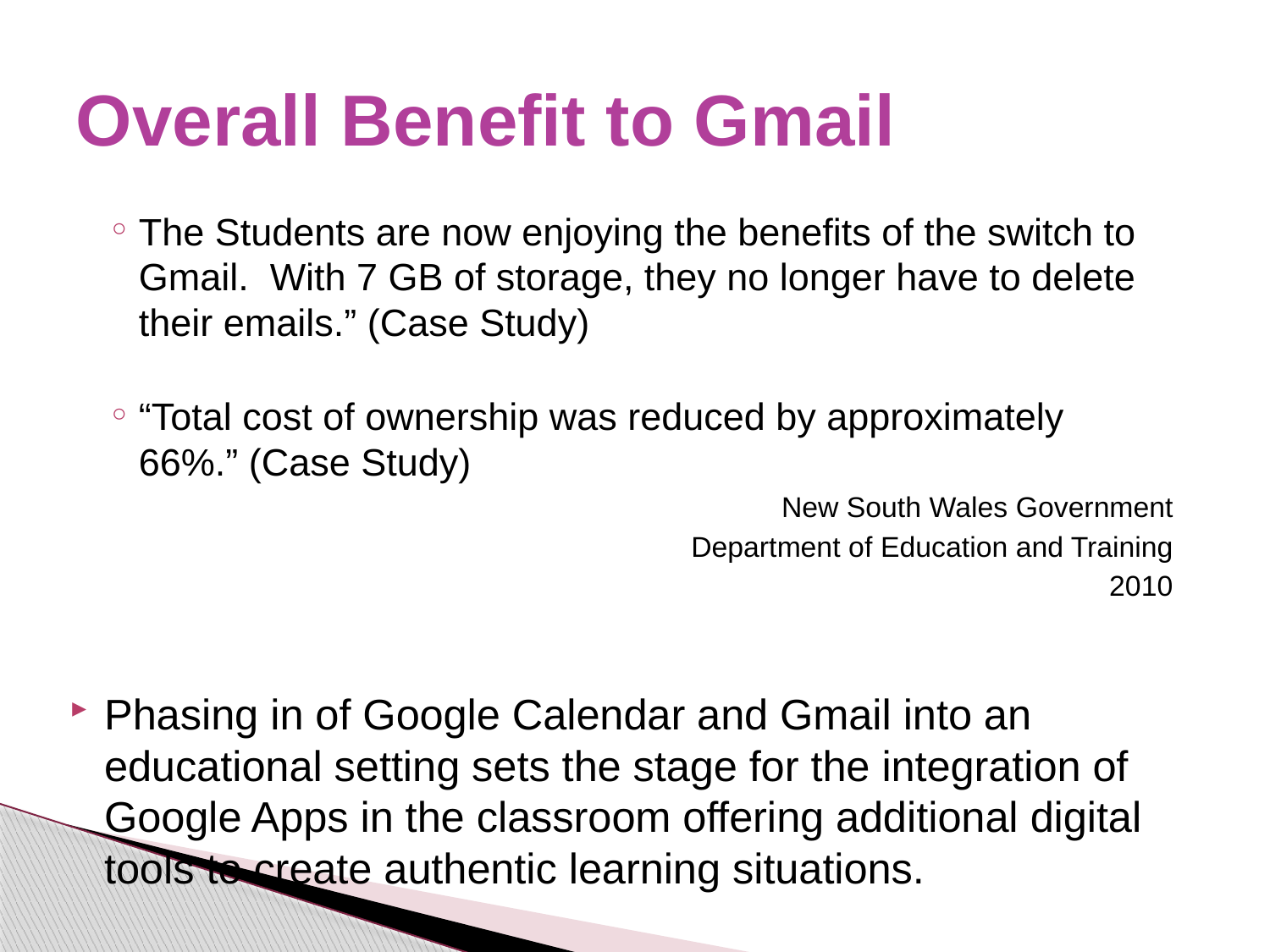

# Overall Benefit to Gmail
The Students are now enjoying the benefits of the switch to Gmail.  With 7 GB of storage, they no longer have to delete their emails.” (Case Study)

“Total cost of ownership was reduced by approximately 66%.” (Case Study)
New South Wales Government
Department of Education and Training
2010

Phasing in of Google Calendar and Gmail into an educational setting sets the stage for the integration of Google Apps in the classroom offering additional digital tools to create authentic learning situations.